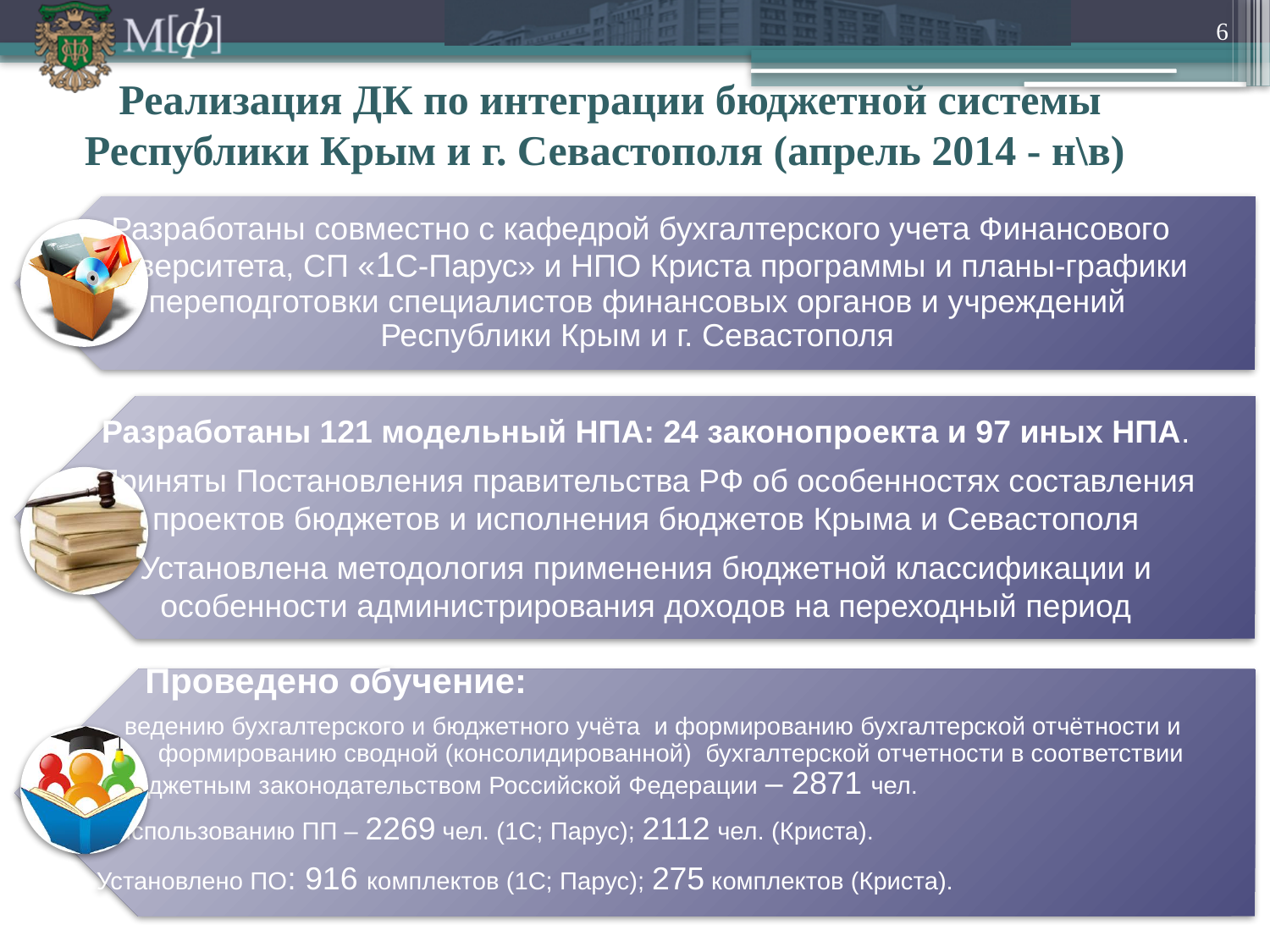

6
Реализация ДК по интеграции бюджетной системы Республики Крым и г. Севастополя (апрель 2014 - н\в)
  Разработаны совместно с кафедрой бухгалтерского учета Финансового  университета, СП «1С-Парус» и НПО Криста программы и планы-графики переподготовки специалистов финансовых органов и учреждений Республики Крым и г. Севастополя
Разработаны 121 модельный НПА: 24 законопроекта и 97 иных НПА.
Приняты Постановления правительства РФ об особенностях составления проектов бюджетов и исполнения бюджетов Крыма и Севастополя
Установлена методология применения бюджетной классификации и особенности администрирования доходов на переходный период
     Проведено обучение:
    ведению бухгалтерского и бюджетного учёта  и формированию бухгалтерской отчётности и по     формированию сводной (консолидированной)  бухгалтерской отчетности в соответствии с бюджетным законодательством Российской Федерации – 2871 чел.
   использованию ПП – 2269 чел. (1С; Парус); 2112 чел. (Криста).
Установлено ПО: 916 комплектов (1С; Парус); 275 комплектов (Криста).